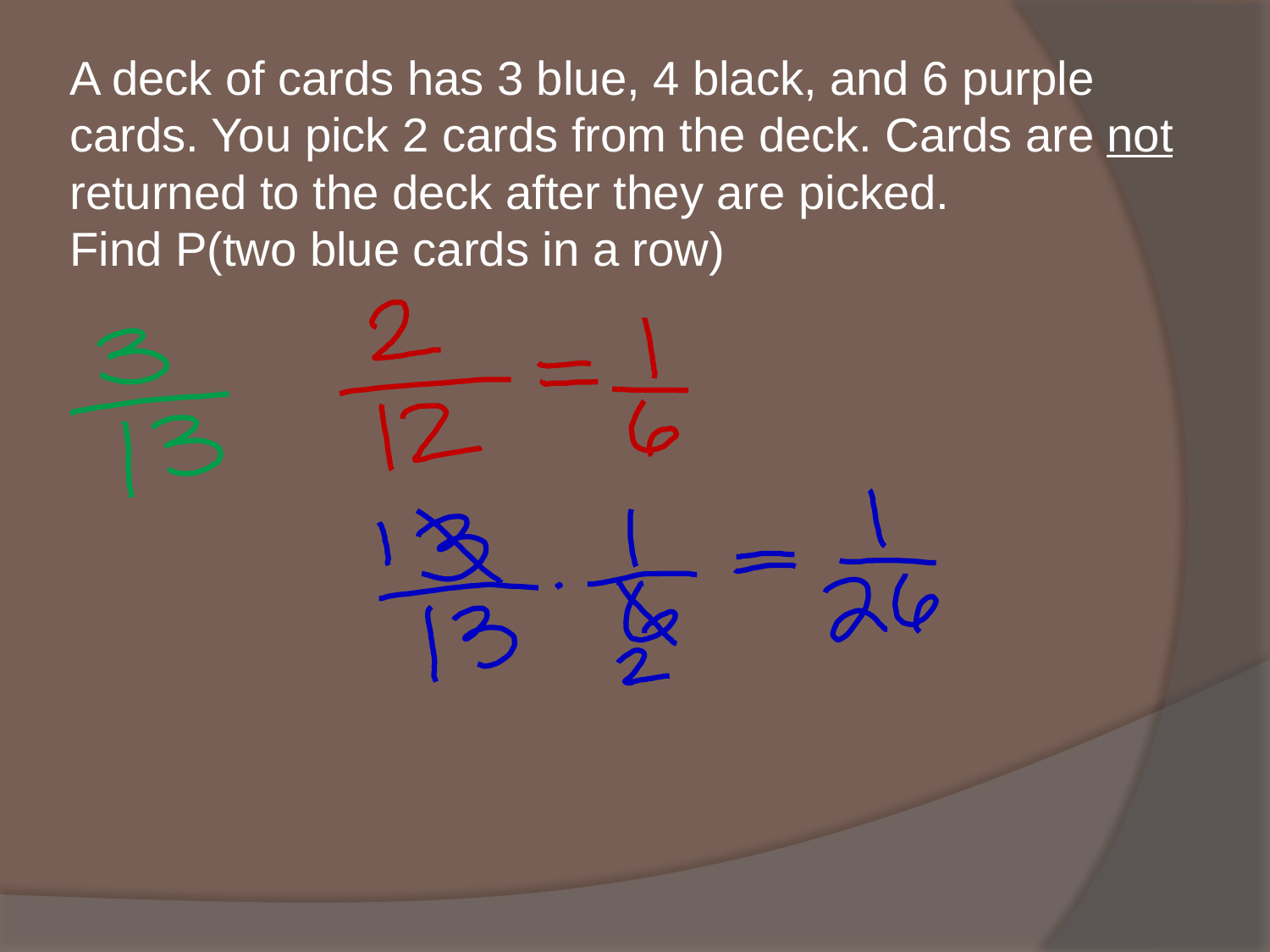

# A deck of cards has 3 blue, 4 black, and 6 purple cards. You pick 2 cards from the deck. Cards are not returned to the deck after they are picked. Find P(two blue cards in a row)